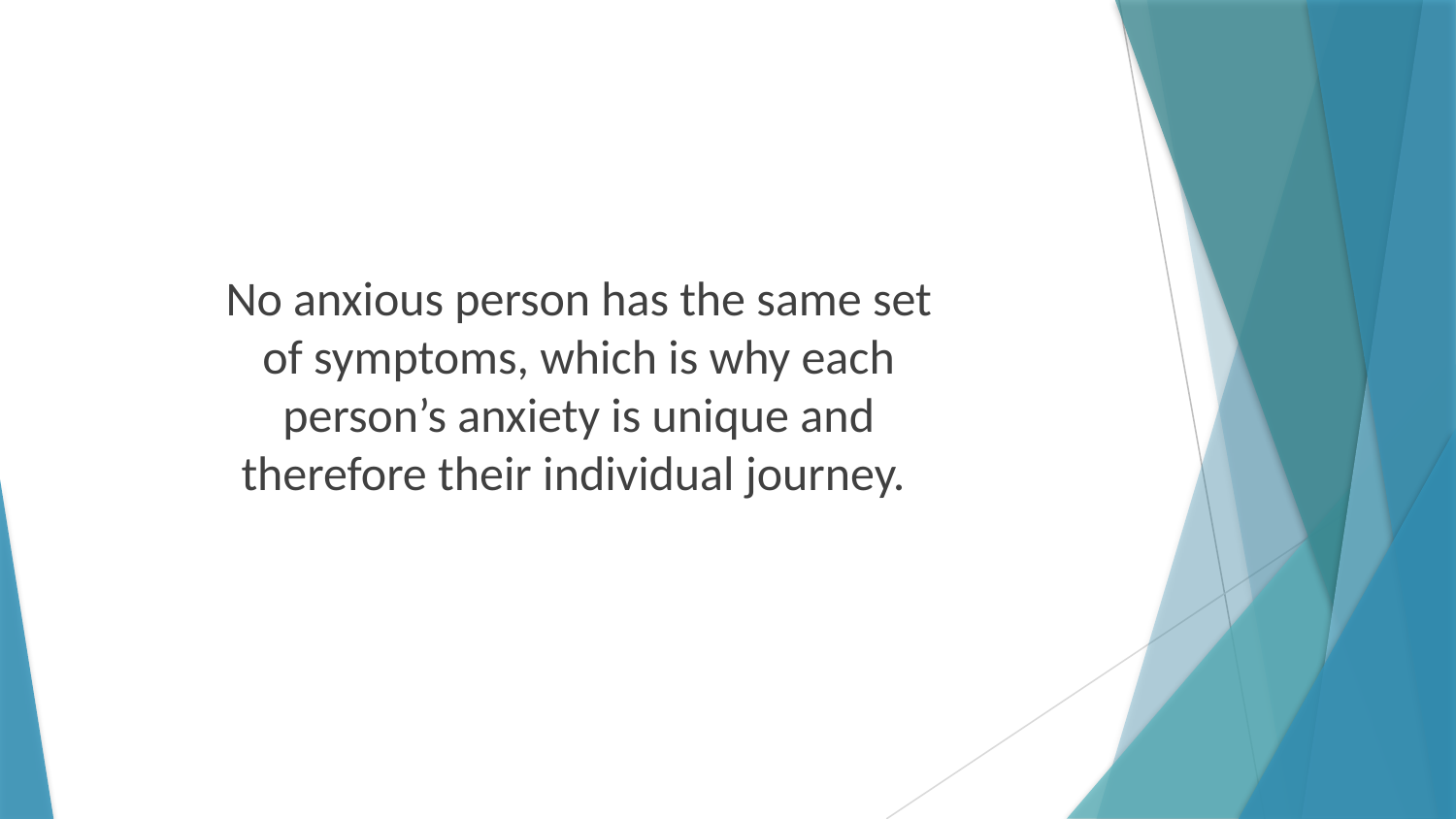

No anxious person has the same set of symptoms, which is why each person’s anxiety is unique and therefore their individual journey.